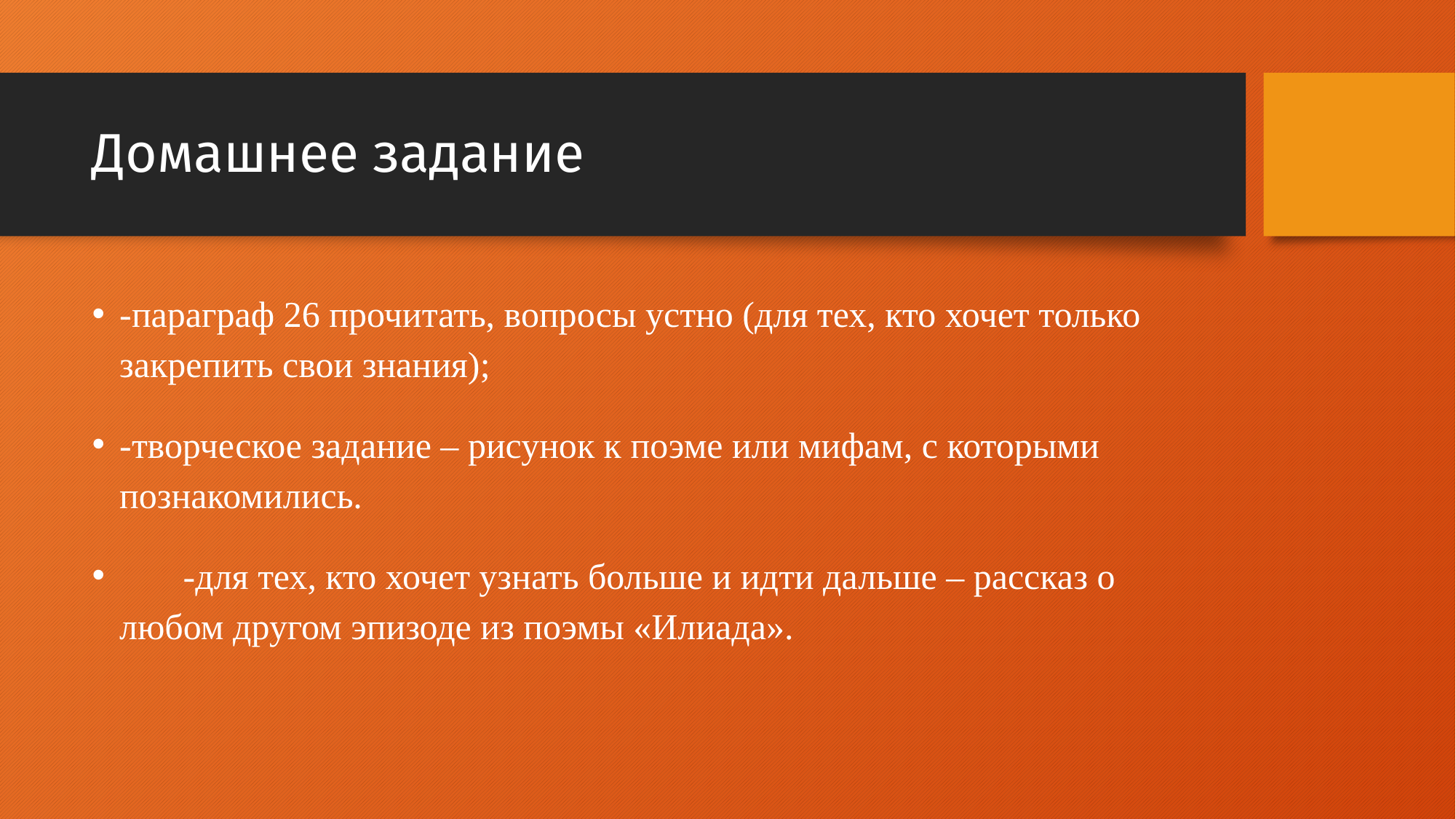

# Домашнее задание
-параграф 26 прочитать, вопросы устно (для тех, кто хочет только закрепить свои знания);
-творческое задание – рисунок к поэме или мифам, с которыми познакомились.
       -для тех, кто хочет узнать больше и идти дальше – рассказ о любом другом эпизоде из поэмы «Илиада».